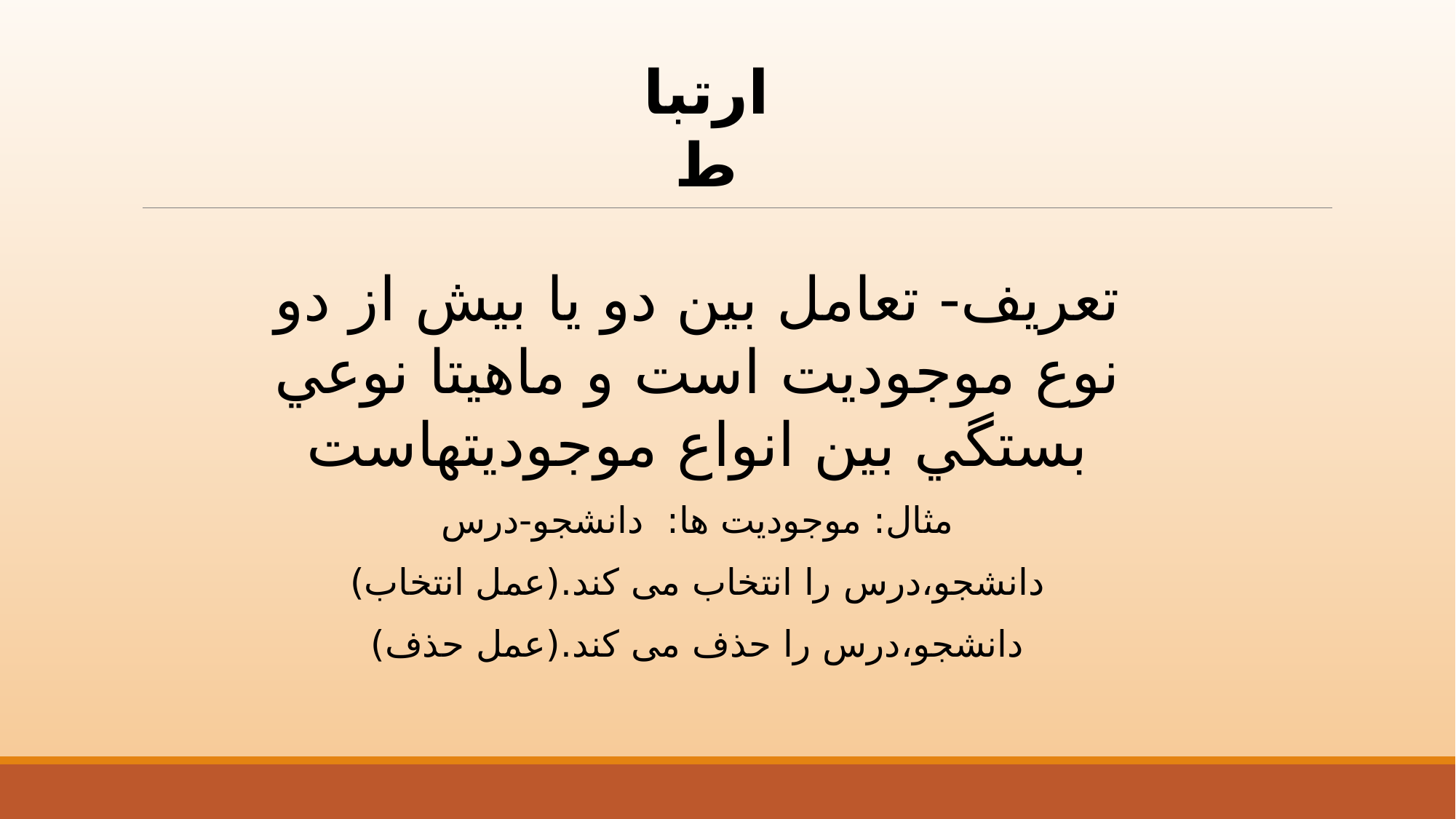

ارتباط
تعريف- تعامل بين دو يا بيش از دو نوع موجوديت است و ماهيتا نوعي بستگي بين انواع موجوديتهاست
مثال: موجودیت ها:  دانشجو-درس
دانشجو،درس را انتخاب می کند.(عمل انتخاب)
دانشجو،درس را حذف می کند.(عمل حذف)